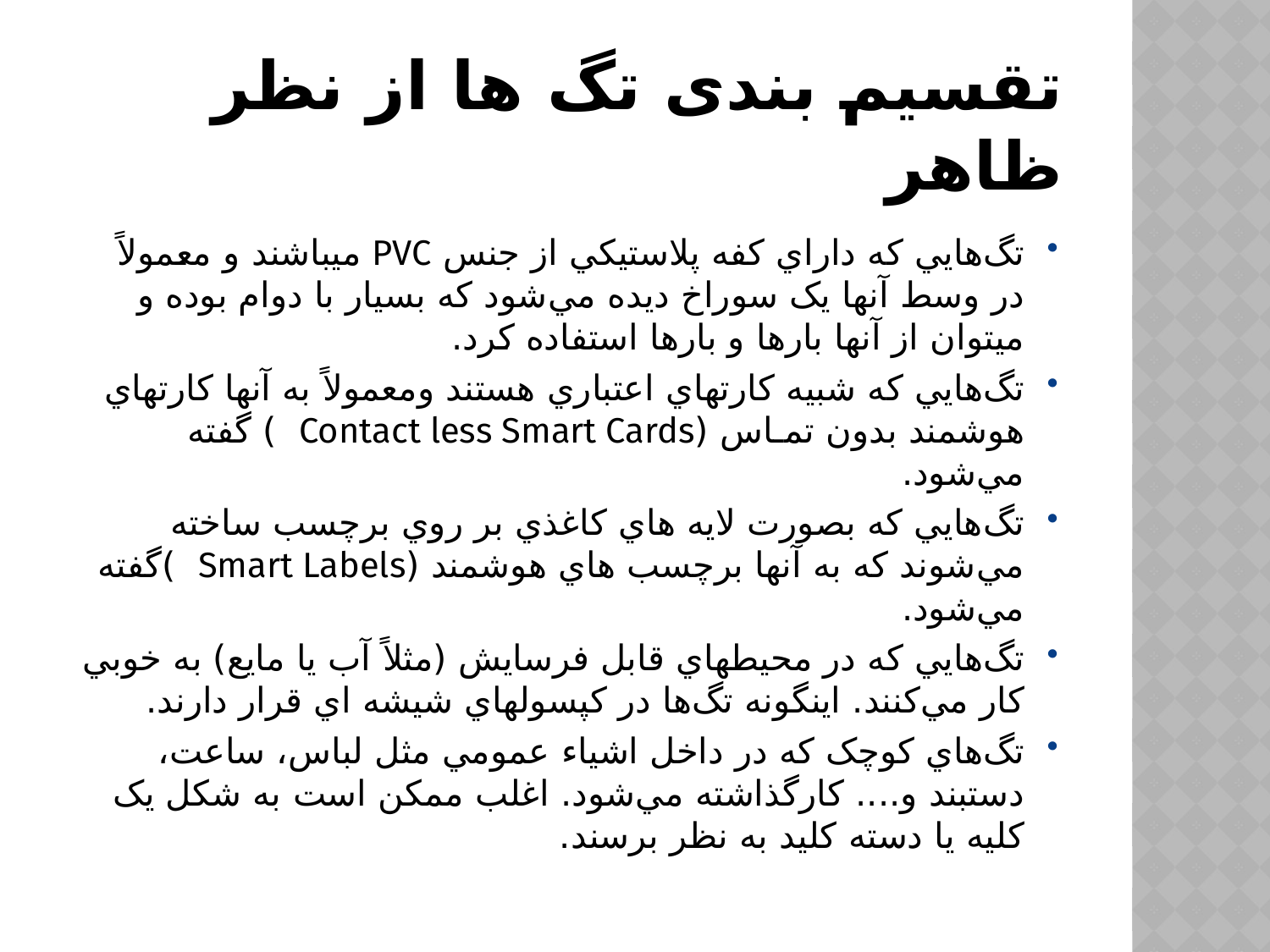

# تقسیم بندی تگ ها از نظر ظاهر
تگ‌‌هايي که داراي کفه پلاستيکي از جنس PVC ميباشند و معمولاً در وسط آنها يک سوراخ ديده مي‌شود که بسيار با دوام بوده و ميتوان از آنها بارها و بارها استفاده کرد.
تگ‌‌هايي که شبيه کارتهاي اعتباري هستند ومعمولاً به آنها کارتهاي هوشمند بدون تمـاس (Contact less Smart Cards  ) گفته مي‌شود.
تگ‌‌هايي که بصورت لايه هاي کاغذي بر روي برچسب ساخته مي‌شوند که به آنها برچسب هاي هوشمند (Smart Labels  )گفته مي‌شود.
تگ‌‌هايي که در محيطهاي قابل فرسايش (مثلاً آب يا مايع) به خوبي کار مي‌کنند. اينگونه تگ‌‌ها در کپسولهاي شيشه اي قرار دارند.
تگ‌‌هاي کوچک که در داخل اشياء عمومي مثل لباس، ساعت، دستبند و.... کارگذاشته مي‌شود. اغلب ممکن است به شکل يک کليه يا دسته کليد به نظر برسند.